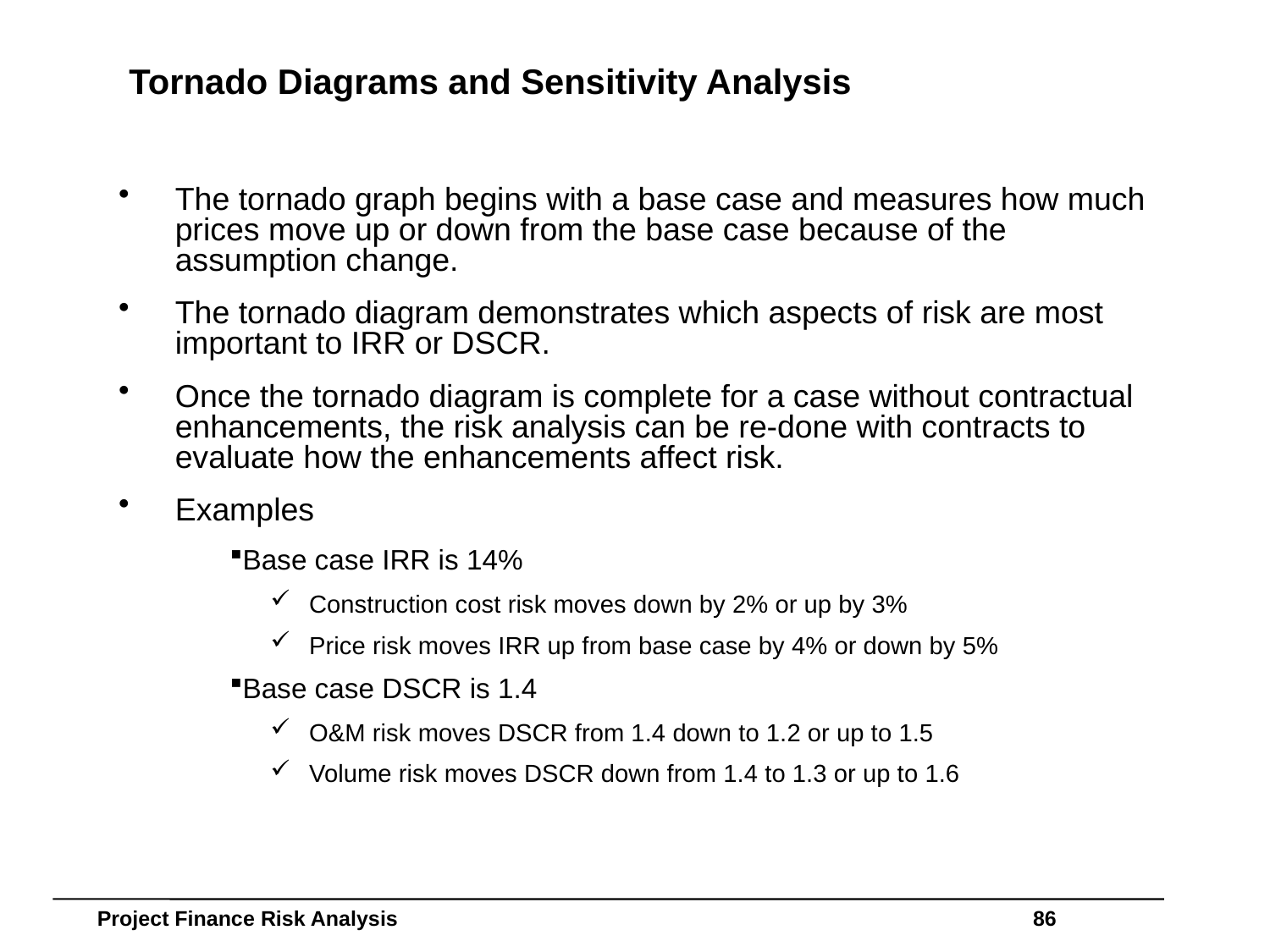

# Tornado Diagrams and Sensitivity Analysis
The tornado graph begins with a base case and measures how much prices move up or down from the base case because of the assumption change.
The tornado diagram demonstrates which aspects of risk are most important to IRR or DSCR.
Once the tornado diagram is complete for a case without contractual enhancements, the risk analysis can be re-done with contracts to evaluate how the enhancements affect risk.
Examples
Base case IRR is 14%
Construction cost risk moves down by 2% or up by 3%
Price risk moves IRR up from base case by 4% or down by 5%
Base case DSCR is 1.4
O&M risk moves DSCR from 1.4 down to 1.2 or up to 1.5
Volume risk moves DSCR down from 1.4 to 1.3 or up to 1.6